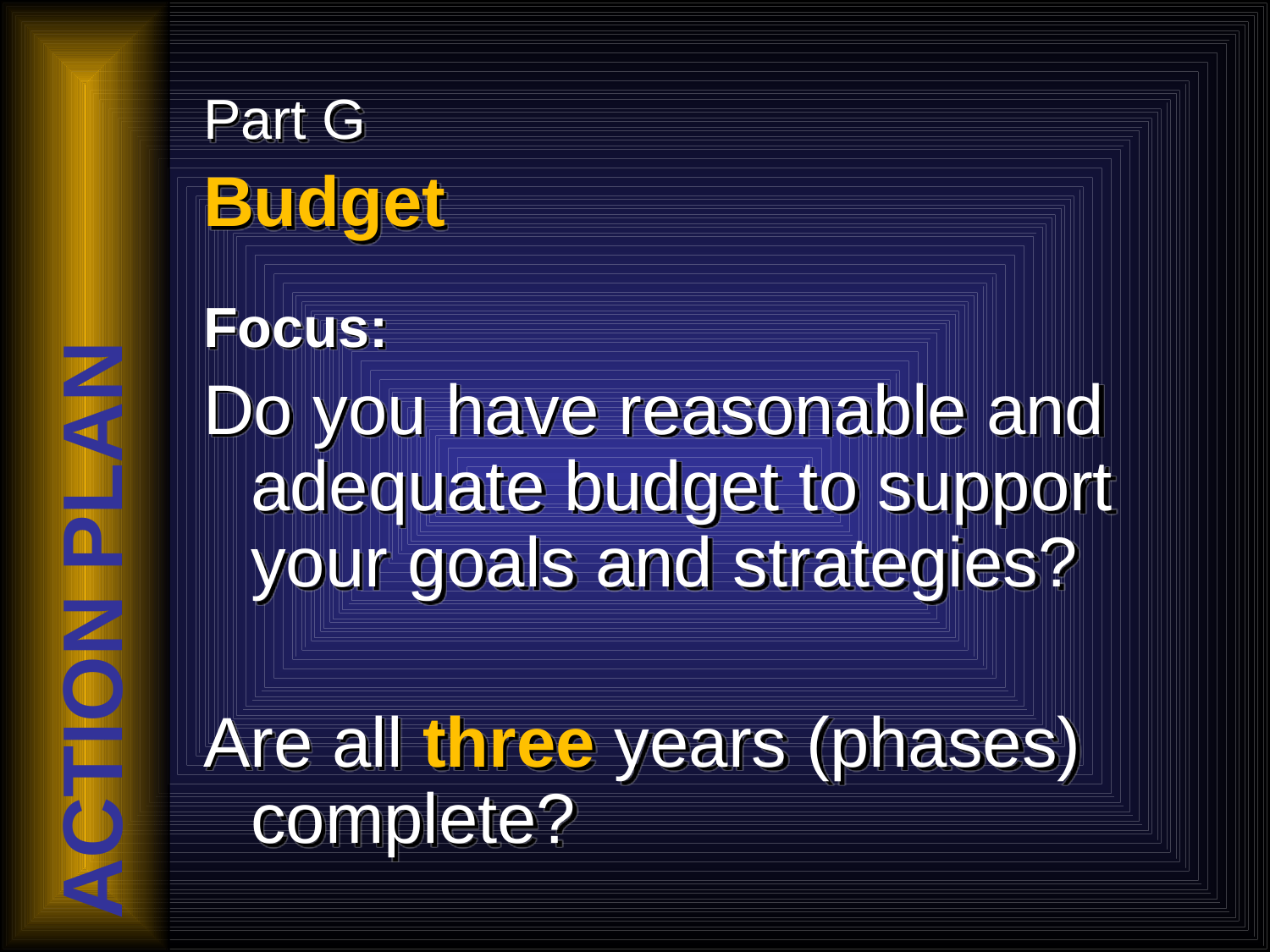

Part G
Budget

Focus:
Do you have reasonable and adequate budget to support your goals and strategies?

Are all three years (phases) complete?

ACTION PLAN